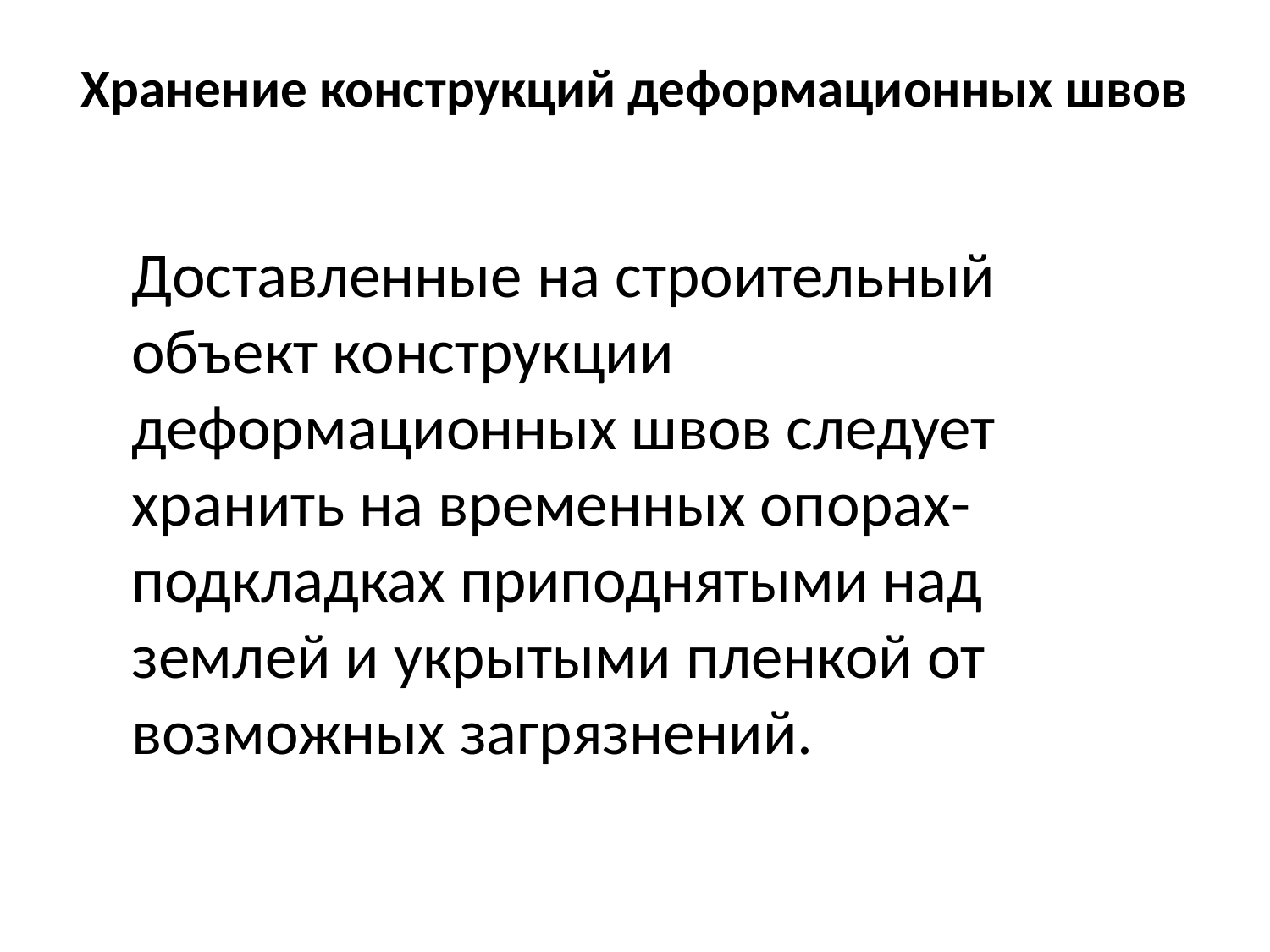

# Хранение конструкций деформационных швов
Доставленные на строительный объект конструкции деформационных швов следует хранить на временных опорах-подкладках приподнятыми над землей и укрытыми пленкой от возможных загрязнений.